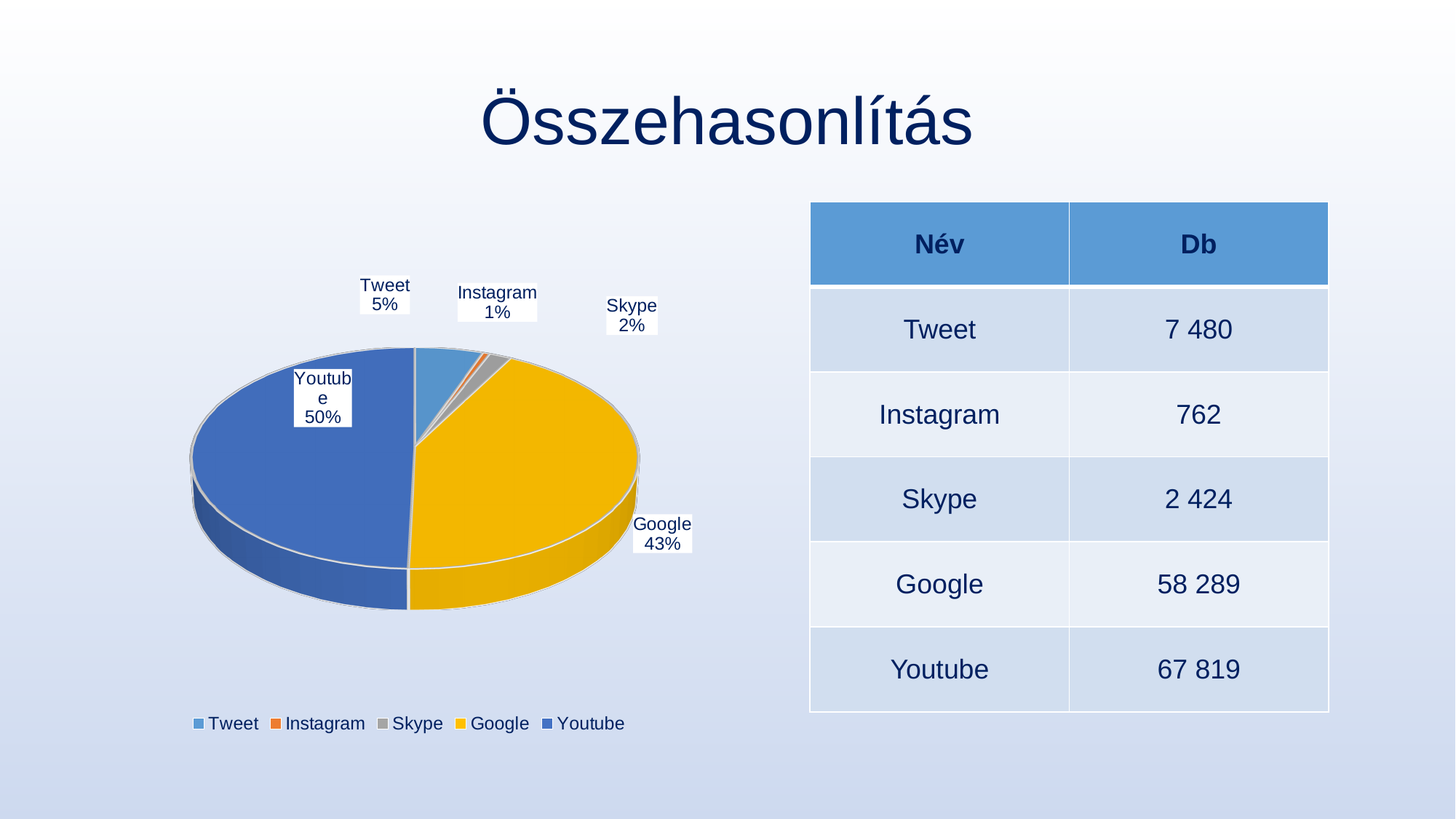

# Összehasonlítás
| Név | Db |
| --- | --- |
| Tweet | 7 480 |
| Instagram | 762 |
| Skype | 2 424 |
| Google | 58 289 |
| Youtube | 67 819 |

[unsupported chart]